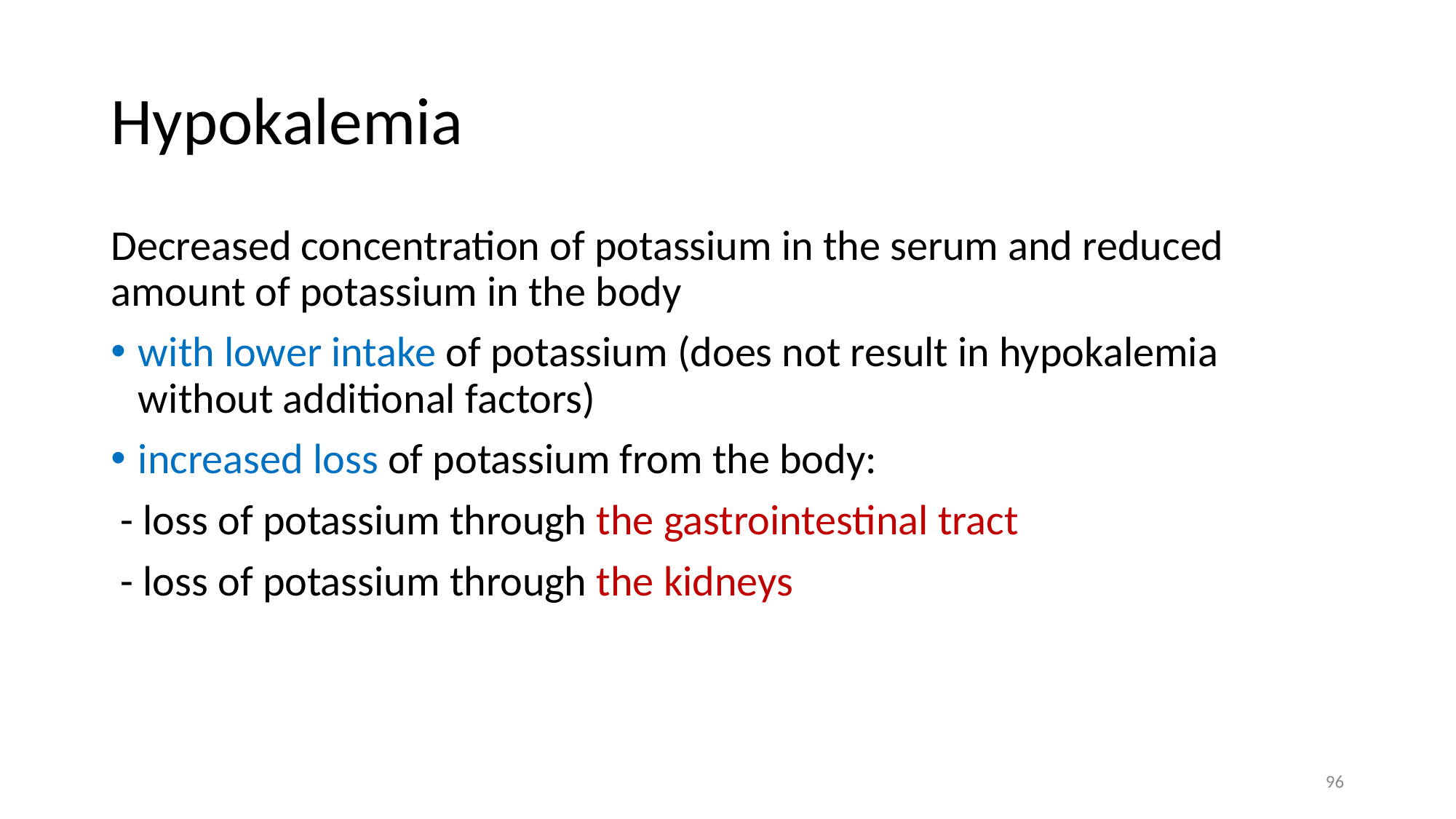

# Hypokalemia
Decreased concentration of potassium in the serum and reduced amount of potassium in the body
with lower intake of potassium (does not result in hypokalemia without additional factors)
increased loss of potassium from the body:
 - loss of potassium through the gastrointestinal tract
 - loss of potassium through the kidneys
96